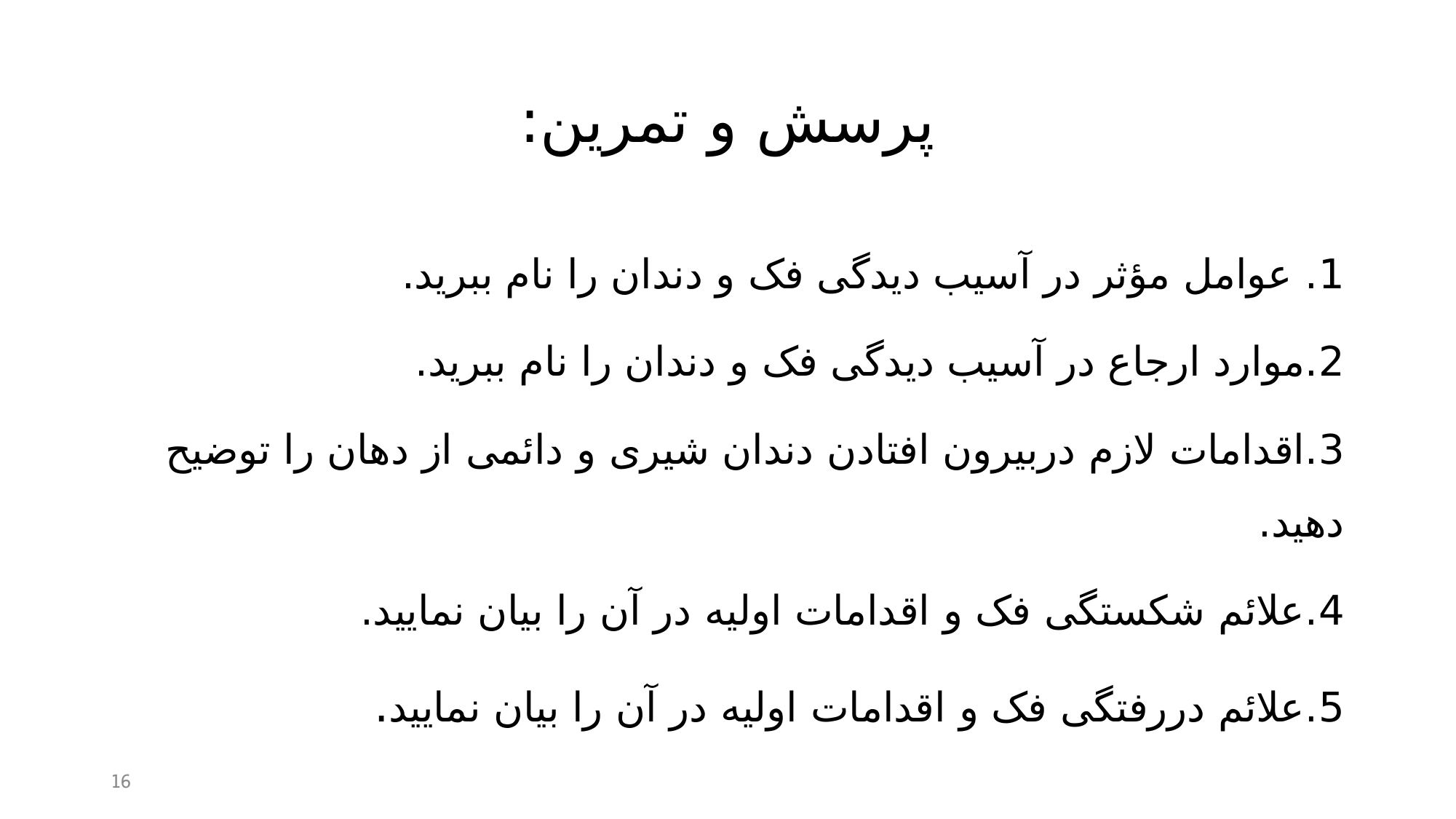

# پرسش و تمرین:
1. عوامل مؤثر در آسیب دیدگی فک و دندان را نام ببرید.
2.موارد ارجاع در آسیب دیدگی فک و دندان را نام ببرید.
3.اقدامات لازم دربیرون افتادن دندان شیری و دائمی از دهان را توضیح دهید.
4.علائم شکستگی فک و اقدامات اولیه در آن را بیان نمایید.
5.علائم دررفتگی فک و اقدامات اولیه در آن را بیان نمایید.
16